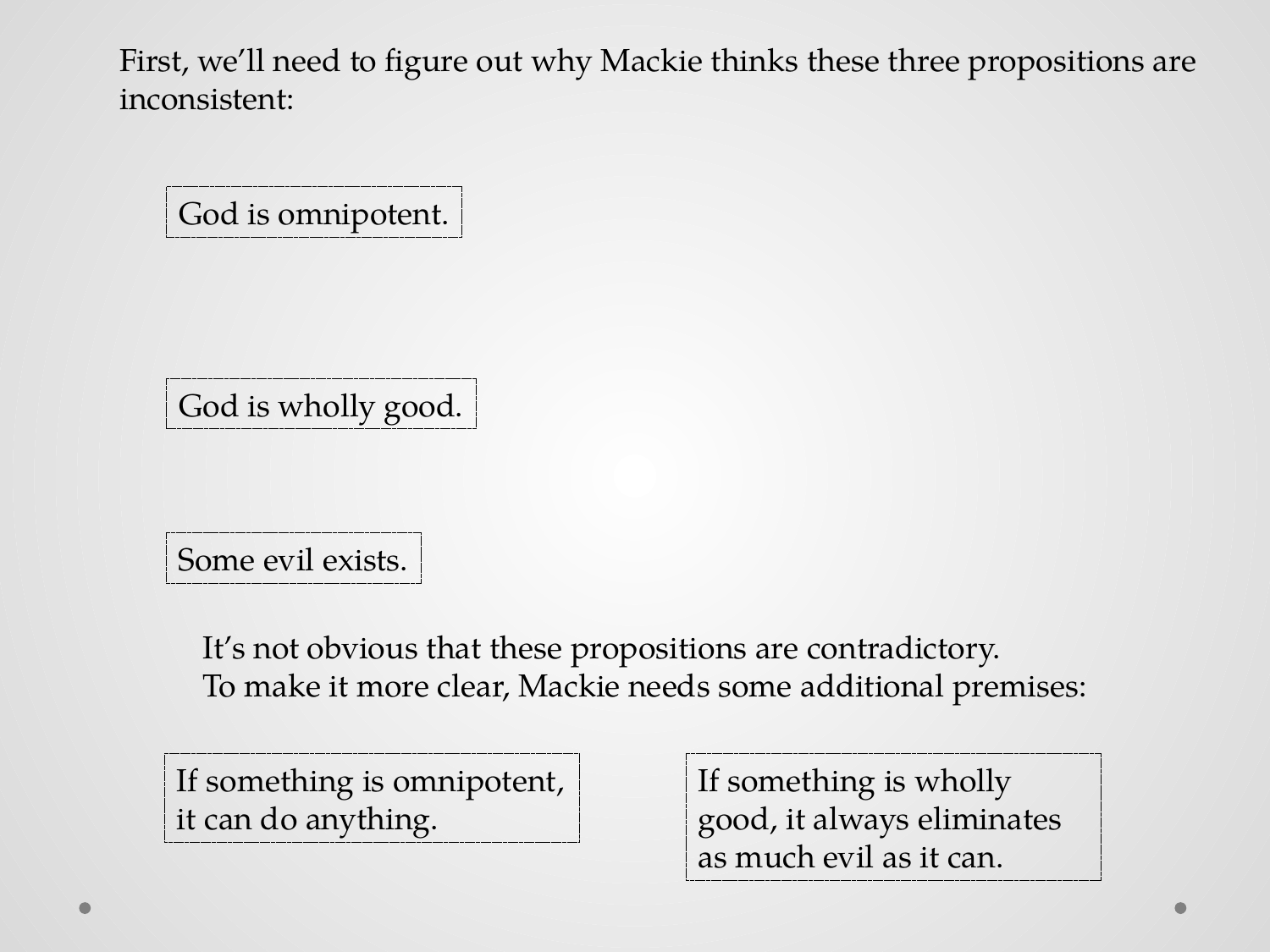

First, we’ll need to figure out why Mackie thinks these three propositions are
inconsistent:
God is omnipotent.
God is wholly good.
Some evil exists.
It’s not obvious that these propositions are contradictory.
To make it more clear, Mackie needs some additional premises:
If something is omnipotent, it can do anything.
If something is wholly good, it always eliminates as much evil as it can.